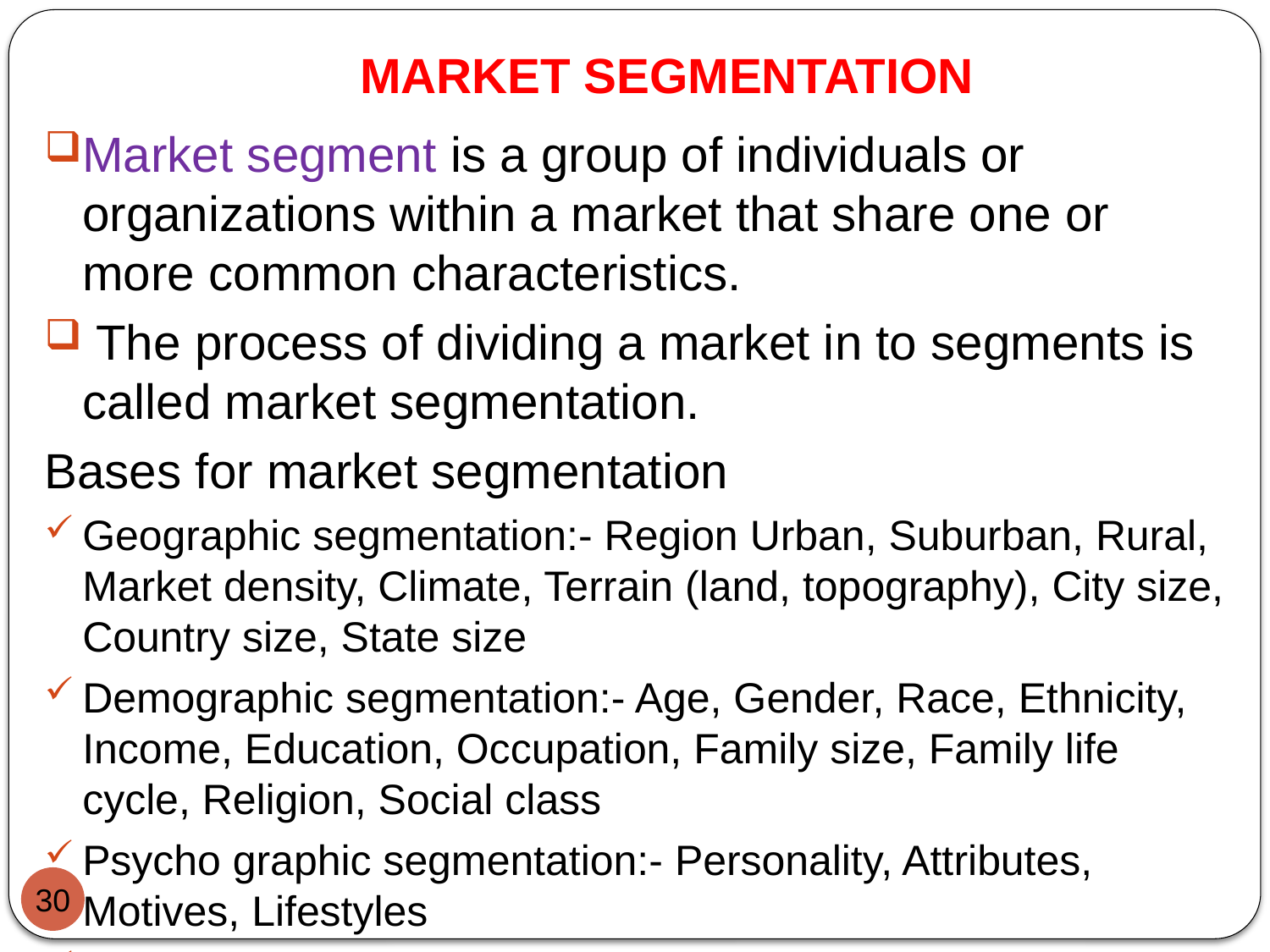

# MARKET SEGMENTATION
Market segment is a group of individuals or organizations within a market that share one or more common characteristics.
 The process of dividing a market in to segments is called market segmentation.
Bases for market segmentation
Geographic segmentation:- Region Urban, Suburban, Rural, Market density, Climate, Terrain (land, topography), City size, Country size, State size
Demographic segmentation:- Age, Gender, Race, Ethnicity, Income, Education, Occupation, Family size, Family life cycle, Religion, Social class
Psycho graphic segmentation:- Personality, Attributes, Motives, Lifestyles
Behavioral segmentation:- Volume usage, End use, Benefit, Expectations, Brand loyalty, Price sensitivity

30